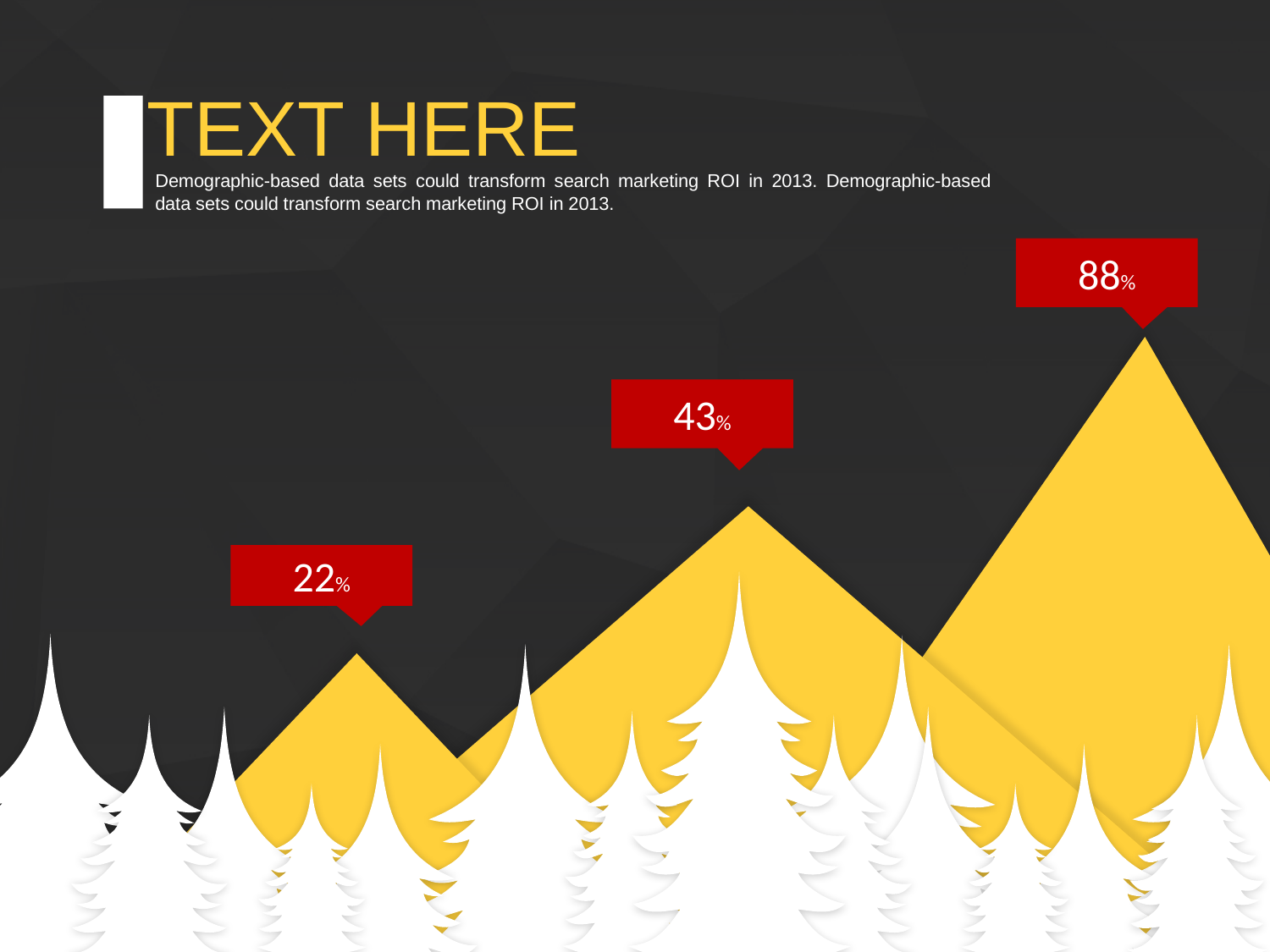

TEXT HERE

Demographic-based data sets could transform search marketing ROI in 2013. Demographic-based data sets could transform search marketing ROI in 2013.
88%

43%

22%